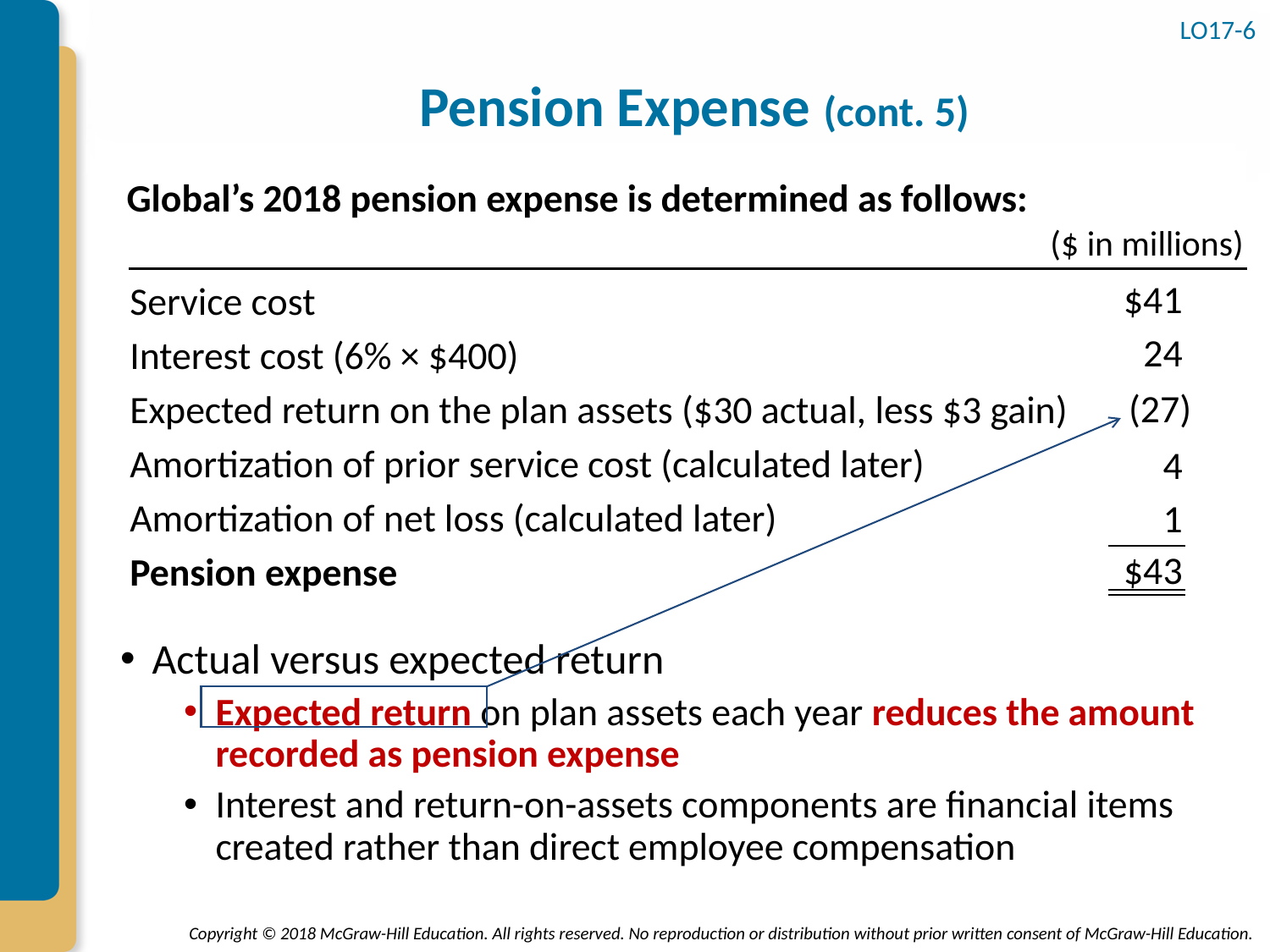

# Pension Expense (cont. 5)
LO17-6
Global’s 2018 pension expense is determined as follows:

Actual versus expected return
Expected return on plan assets each year reduces the amount recorded as pension expense
Interest and return-on-assets components are financial items created rather than direct employee compensation

($ in millions)
$41
Service cost
24
Interest cost (6% × $400)
(27)
Expected return on the plan assets ($30 actual, less $3 gain)
Amortization of prior service cost (calculated later)
4
Amortization of net loss (calculated later)
1
$43
Pension expense